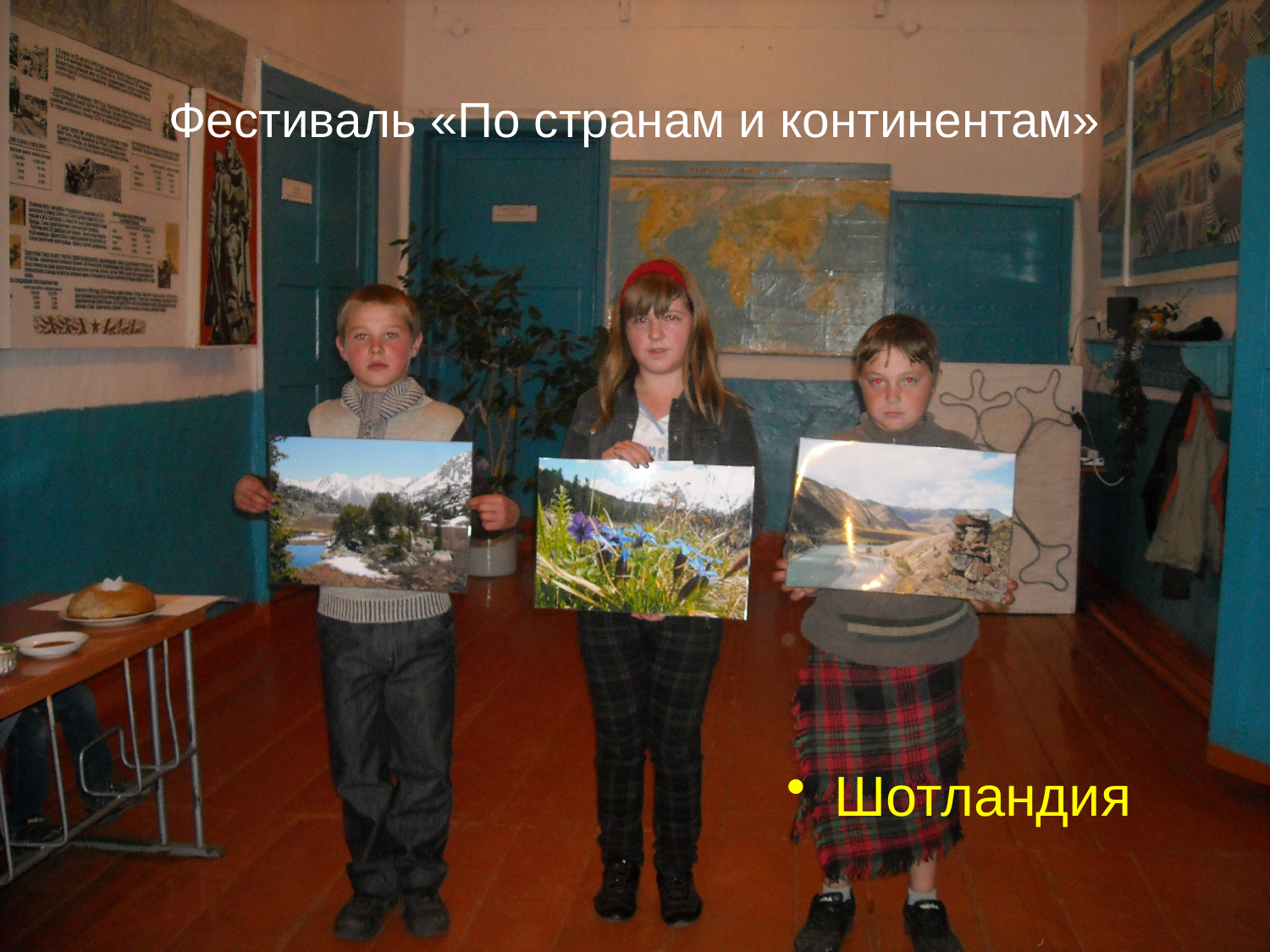

# Фестиваль «По странам и континентам»
Шотландия